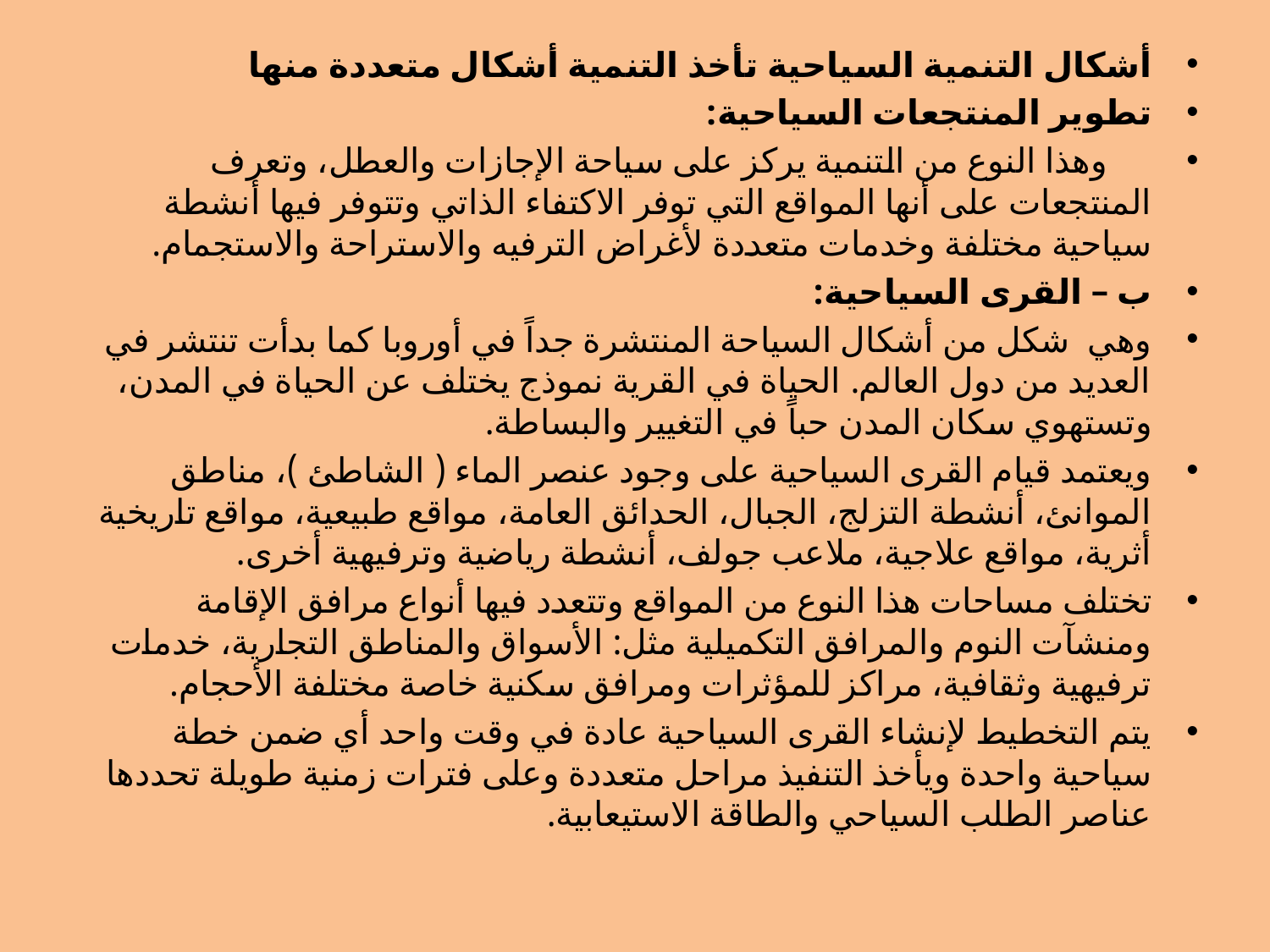

أشكال التنمية السياحية تأخذ التنمية أشكال متعددة منها
تطوير المنتجعات السياحية:
	     وهذا النوع من التنمية يركز على سياحة الإجازات والعطل، وتعرف المنتجعات على أنها المواقع التي توفر الاكتفاء الذاتي وتتوفر فيها أنشطة سياحية مختلفة وخدمات متعددة لأغراض الترفيه والاستراحة والاستجمام.
ب – القرى السياحية:
وهي  شكل من أشكال السياحة المنتشرة جداً في أوروبا كما بدأت تنتشر في العديد من دول العالم. الحياة في القرية نموذج يختلف عن الحياة في المدن، وتستهوي سكان المدن حباً في التغيير والبساطة.
	ويعتمد قيام القرى السياحية على وجود عنصر الماء ( الشاطئ )، مناطق الموانئ، أنشطة التزلج، الجبال، الحدائق العامة، مواقع طبيعية، مواقع تاريخية أثرية، مواقع علاجية، ملاعب جولف، أنشطة رياضية وترفيهية أخرى.
	تختلف مساحات هذا النوع من المواقع وتتعدد فيها أنواع مرافق الإقامة ومنشآت النوم والمرافق التكميلية مثل: الأسواق والمناطق التجارية، خدمات ترفيهية وثقافية، مراكز للمؤثرات ومرافق سكنية خاصة مختلفة الأحجام.
	يتم التخطيط لإنشاء القرى السياحية عادة في وقت واحد أي ضمن خطة سياحية واحدة ويأخذ التنفيذ مراحل متعددة وعلى فترات زمنية طويلة تحددها عناصر الطلب السياحي والطاقة الاستيعابية.